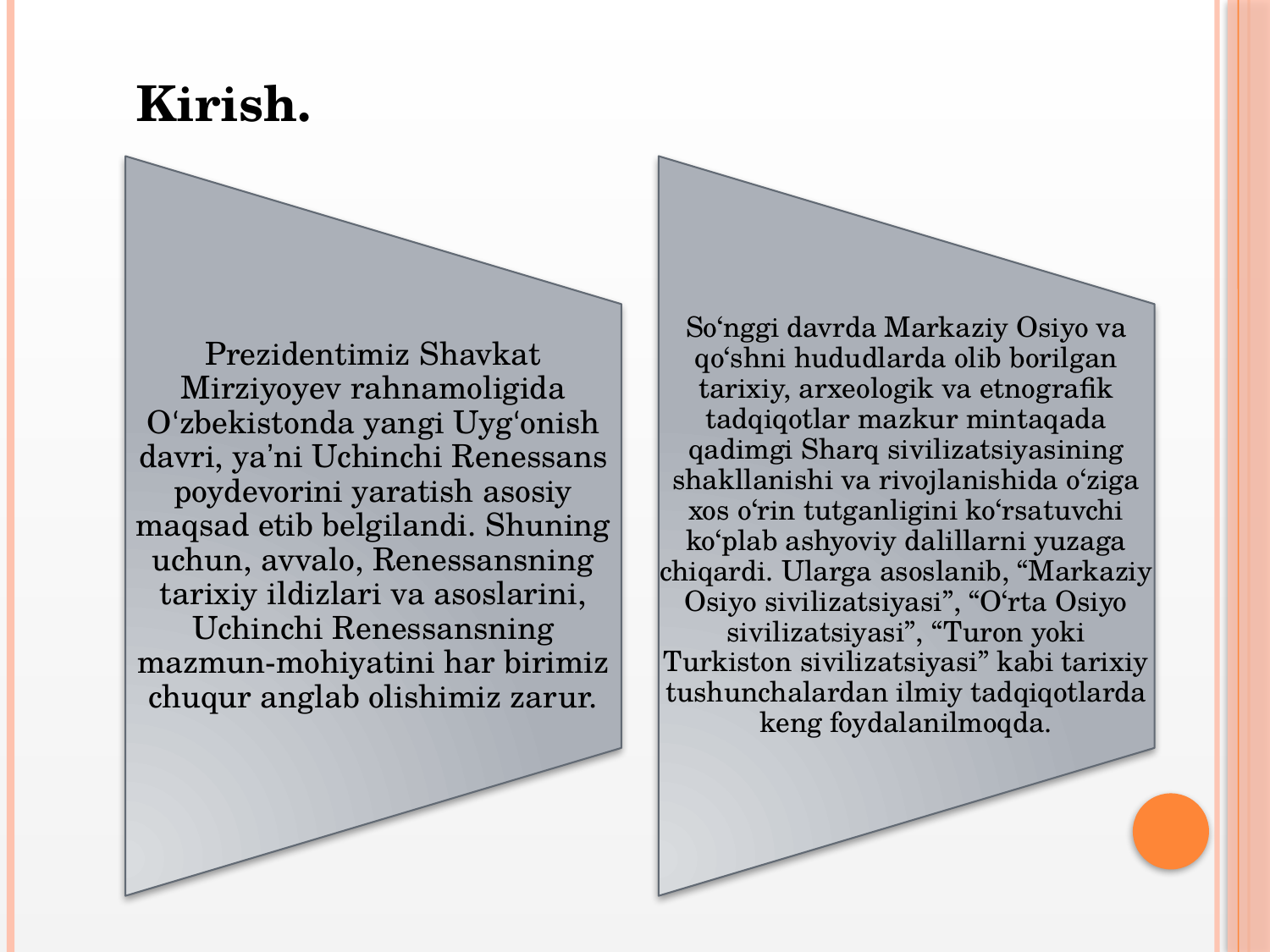

Kirish.

Prezidentimiz Shavkat Mirziyoyev rahnamoligida O‘zbekistonda yangi Uyg‘onish davri, yaʼni Uchinchi Renessans poydevorini yaratish asosiy maqsad etib belgilandi. Shuning uchun, avvalo, Renessansning tarixiy ildizlari va asoslarini, Uchinchi Renessansning mazmun-mohiyatini har birimiz chuqur anglab olishimiz zarur.
So‘nggi davrda Markaziy Osiyo va qo‘shni hududlarda olib borilgan tarixiy, arxeologik va etnografik tadqiqotlar mazkur mintaqada qadimgi Sharq sivilizatsiyasining shakllanishi va rivojlanishida o‘ziga xos o‘rin tutganligini ko‘rsatuvchi ko‘plab ashyoviy dalillarni yuzaga chiqardi. Ularga asoslanib, “Markaziy Osiyo sivilizatsiyasi”, “O‘rta Osiyo sivilizatsiyasi”, “Turon yoki Turkiston sivilizatsiyasi” kabi tarixiy tushunchalardan ilmiy tadqiqotlarda keng foydalanilmoqda.